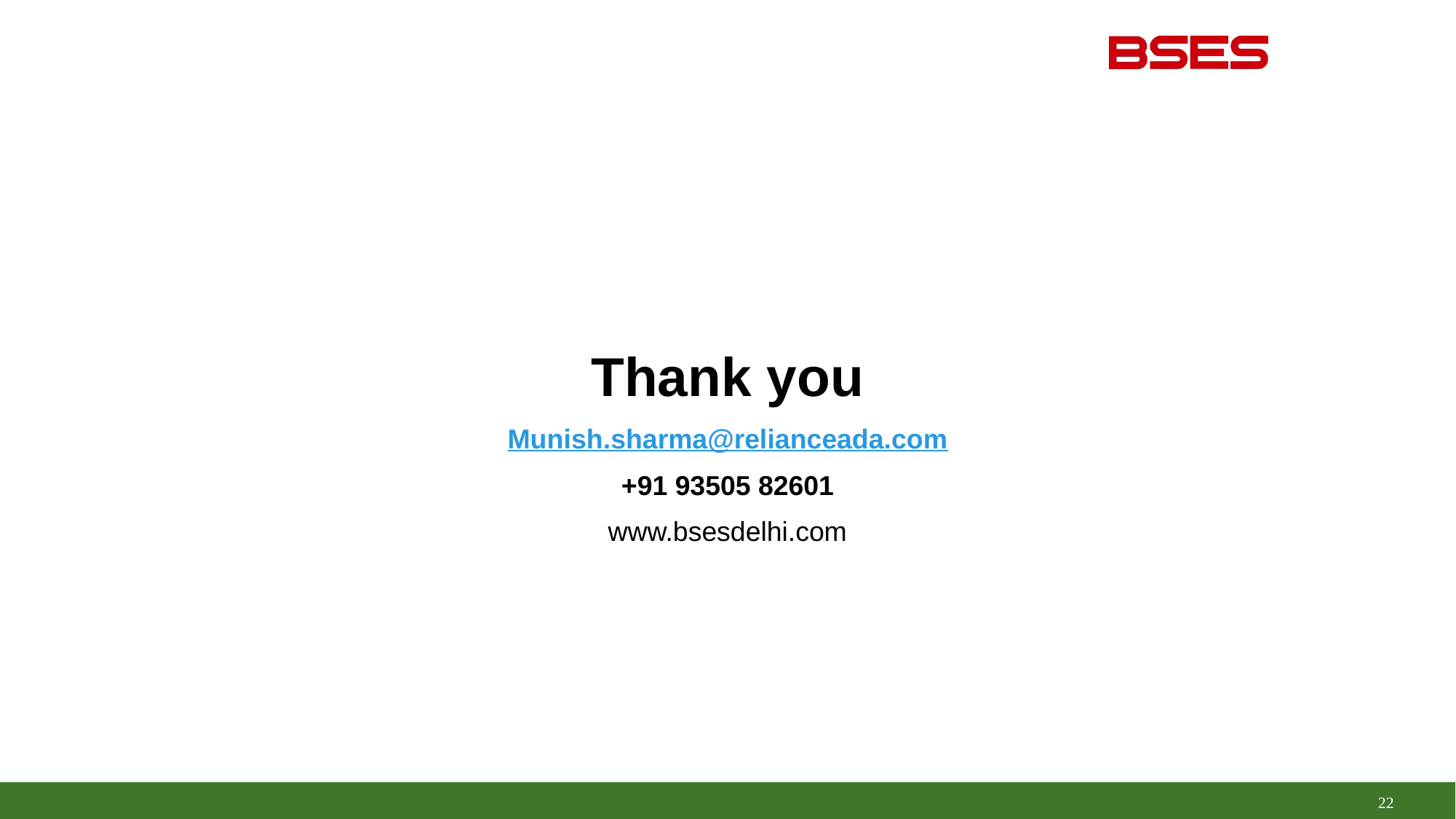

Thank you
Munish.sharma@relianceada.com
+91 93505 82601
www.bsesdelhi.com
22